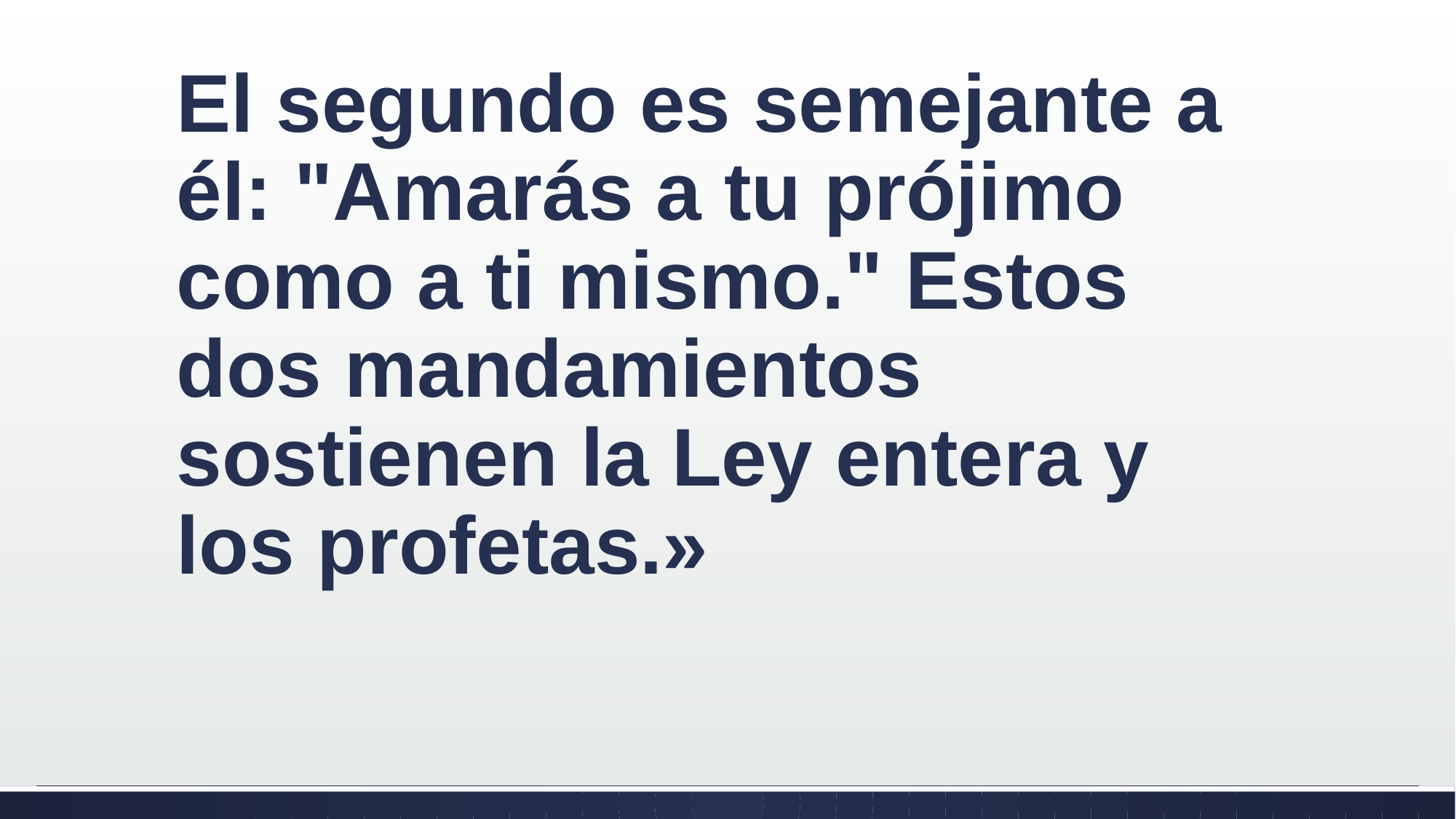

#
El segundo es semejante a él: "Amarás a tu prójimo como a ti mismo." Estos dos mandamientos sostienen la Ley entera y los profetas.»